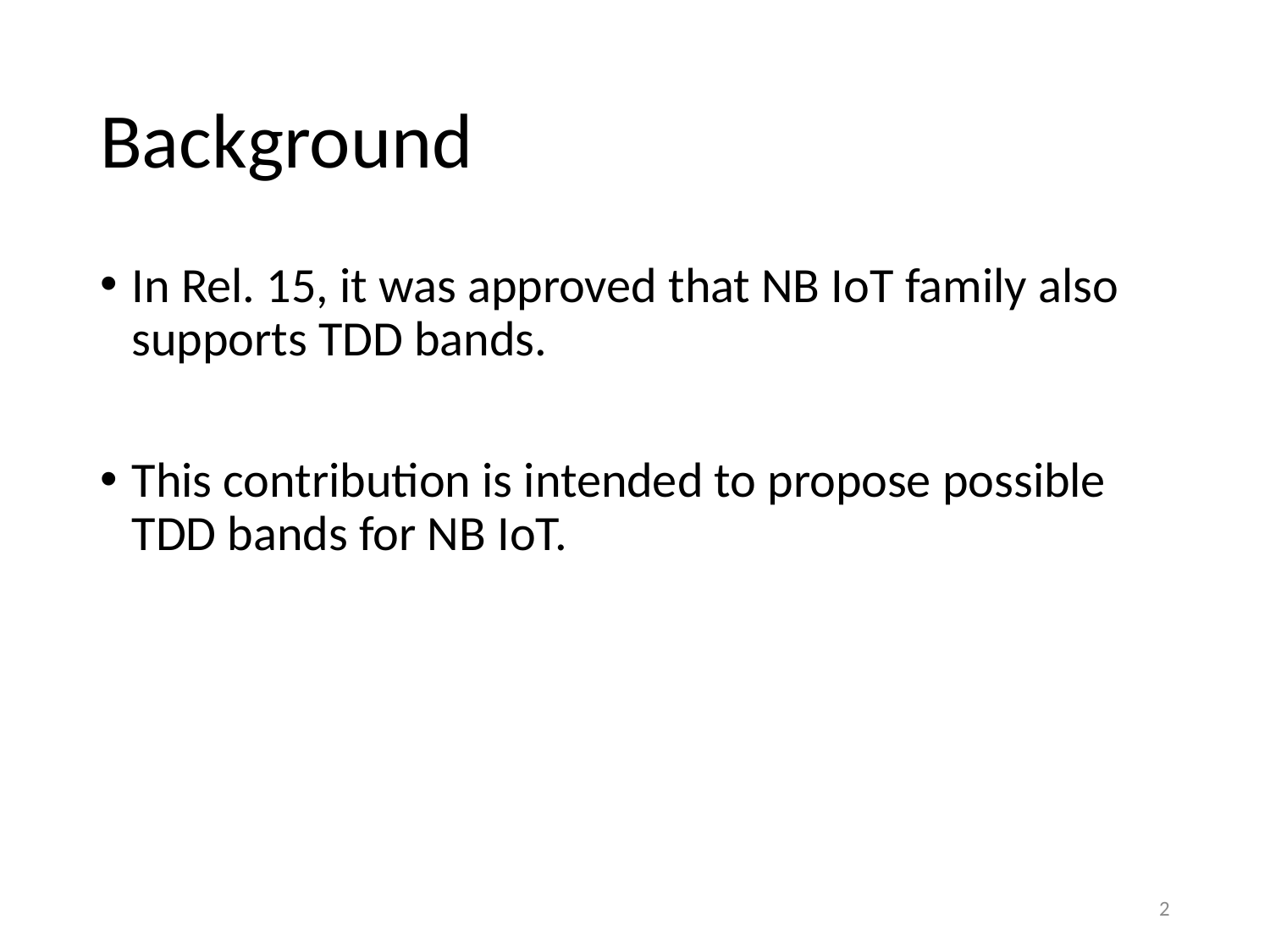

# Background
In Rel. 15, it was approved that NB IoT family also supports TDD bands.

This contribution is intended to propose possible TDD bands for NB IoT.

2